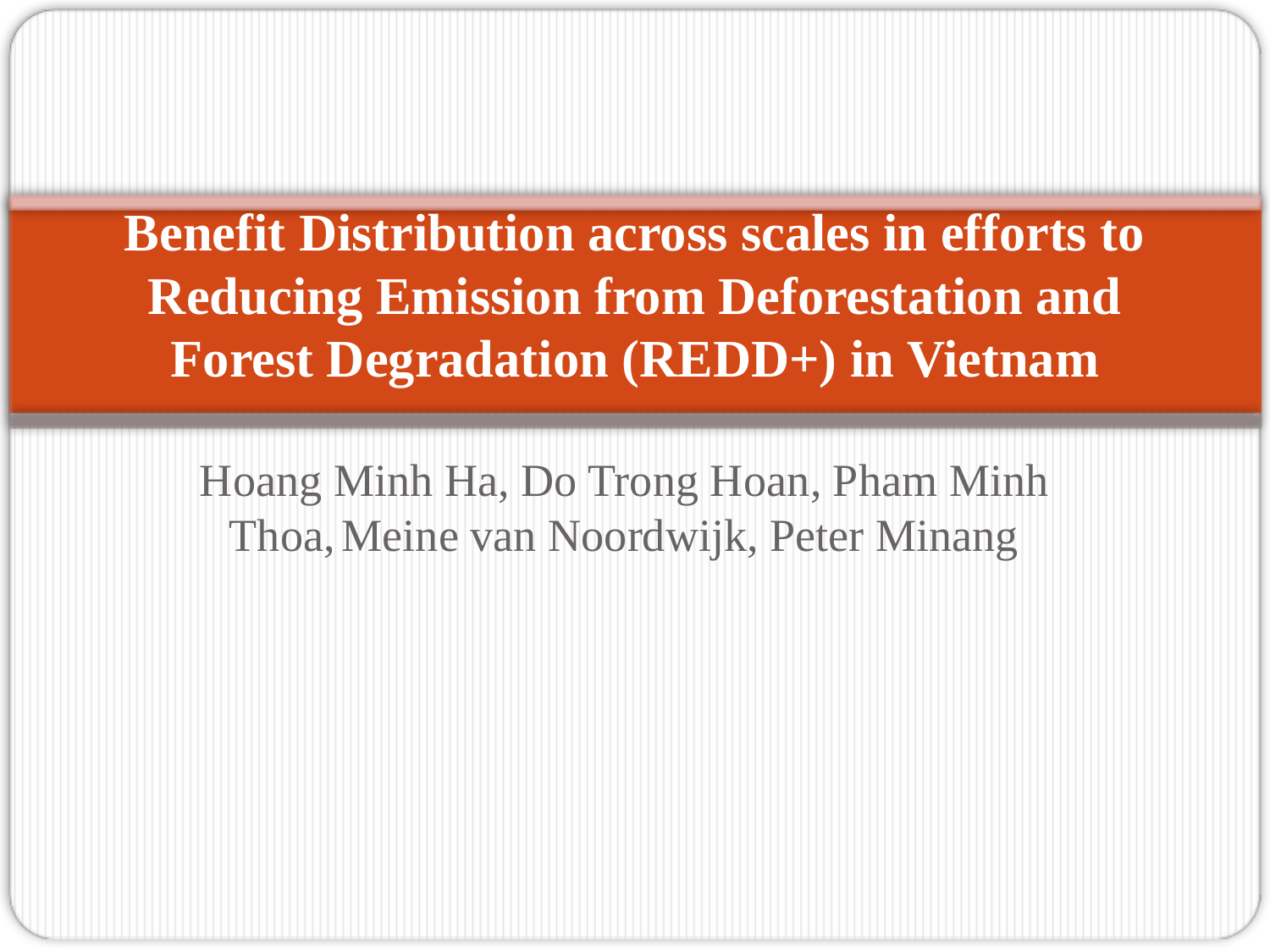

# Benefit Distribution across scales in efforts to Reducing Emission from Deforestation and Forest Degradation (REDD+) in Vietnam
Hoang Minh Ha, Do Trong Hoan, Pham Minh Thoa, Meine van Noordwijk, Peter Minang